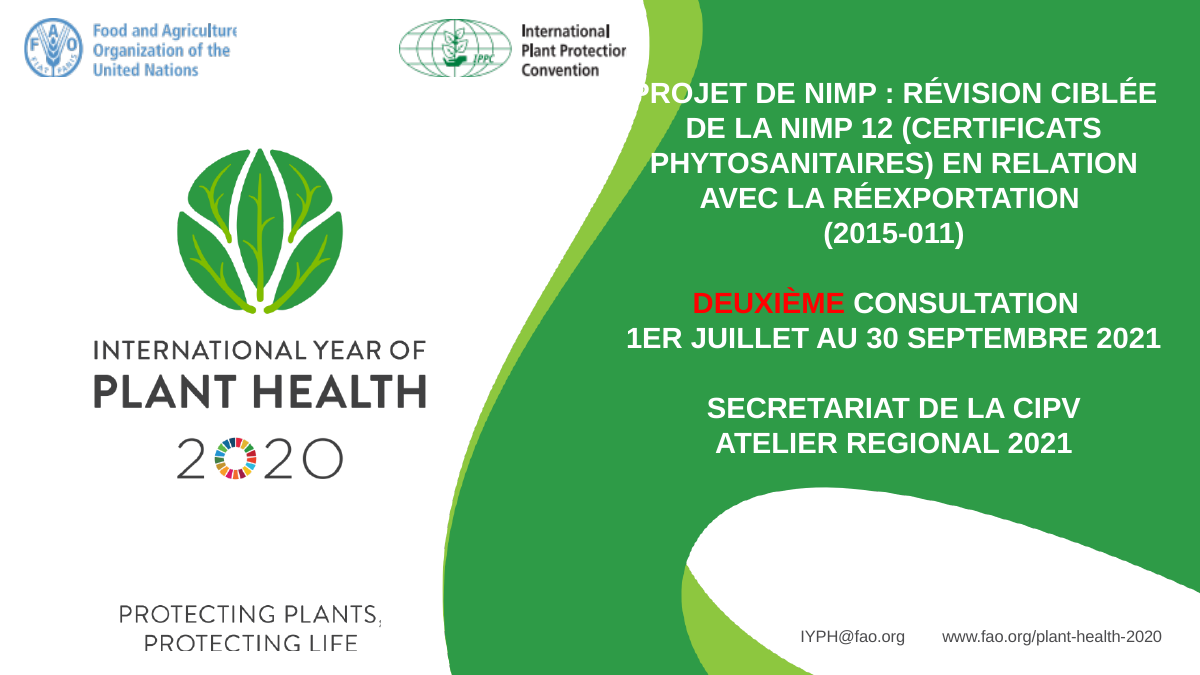

# PROJET DE NIMP : Révision ciblée de la NIMP 12 (Certificats phytosanitaires) en relation avec la réexportation (2015-011) DEUXIÈME consultation 1er juillet au 30 septembre 2021 Secretariat DE LA CIPV ATELIER Regional 2021